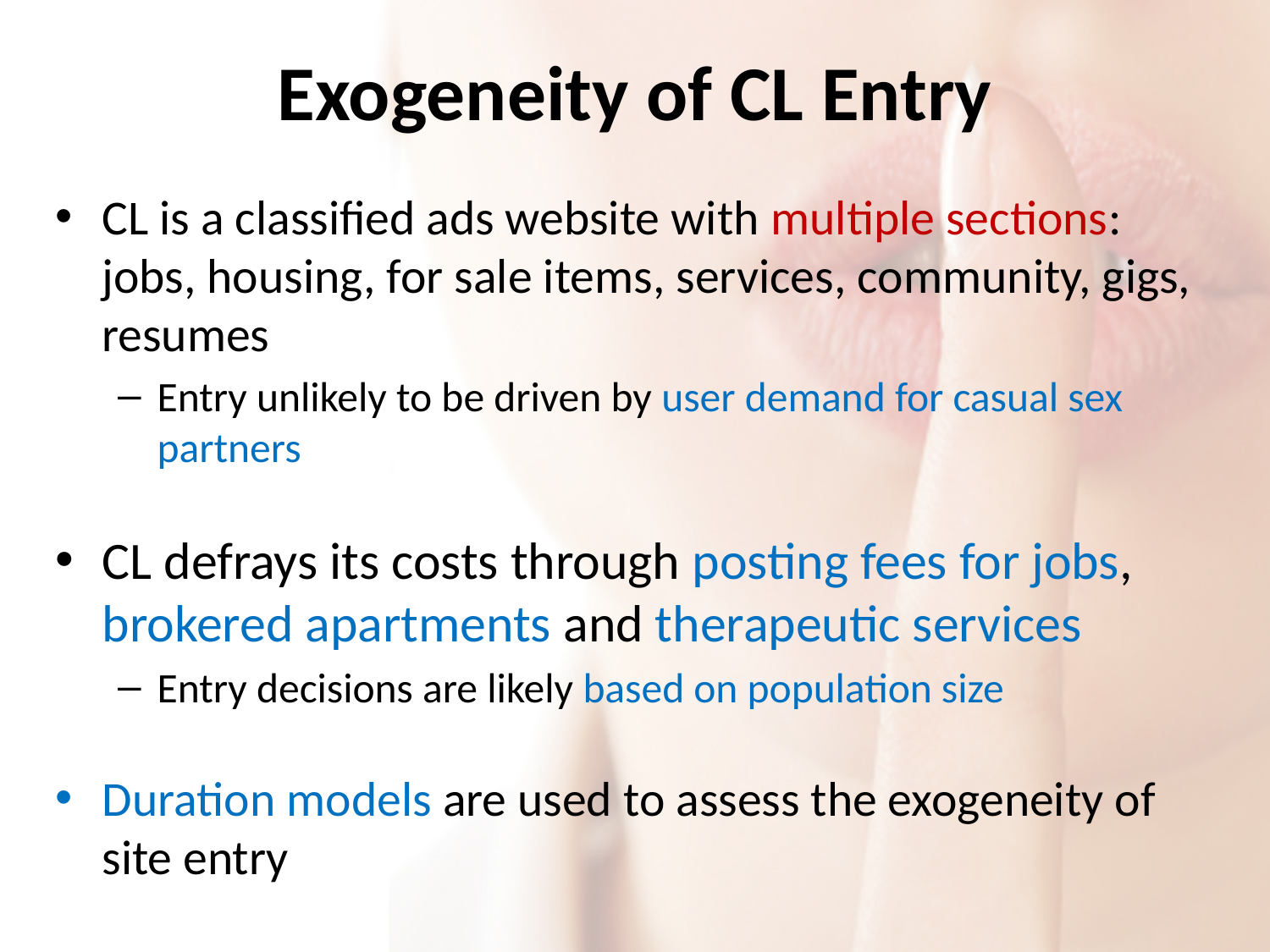

# Exogeneity of CL Entry
CL is a classified ads website with multiple sections: jobs, housing, for sale items, services, community, gigs, resumes
Entry unlikely to be driven by user demand for casual sex partners

CL defrays its costs through posting fees for jobs, brokered apartments and therapeutic services
Entry decisions are likely based on population size

Duration models are used to assess the exogeneity of site entry